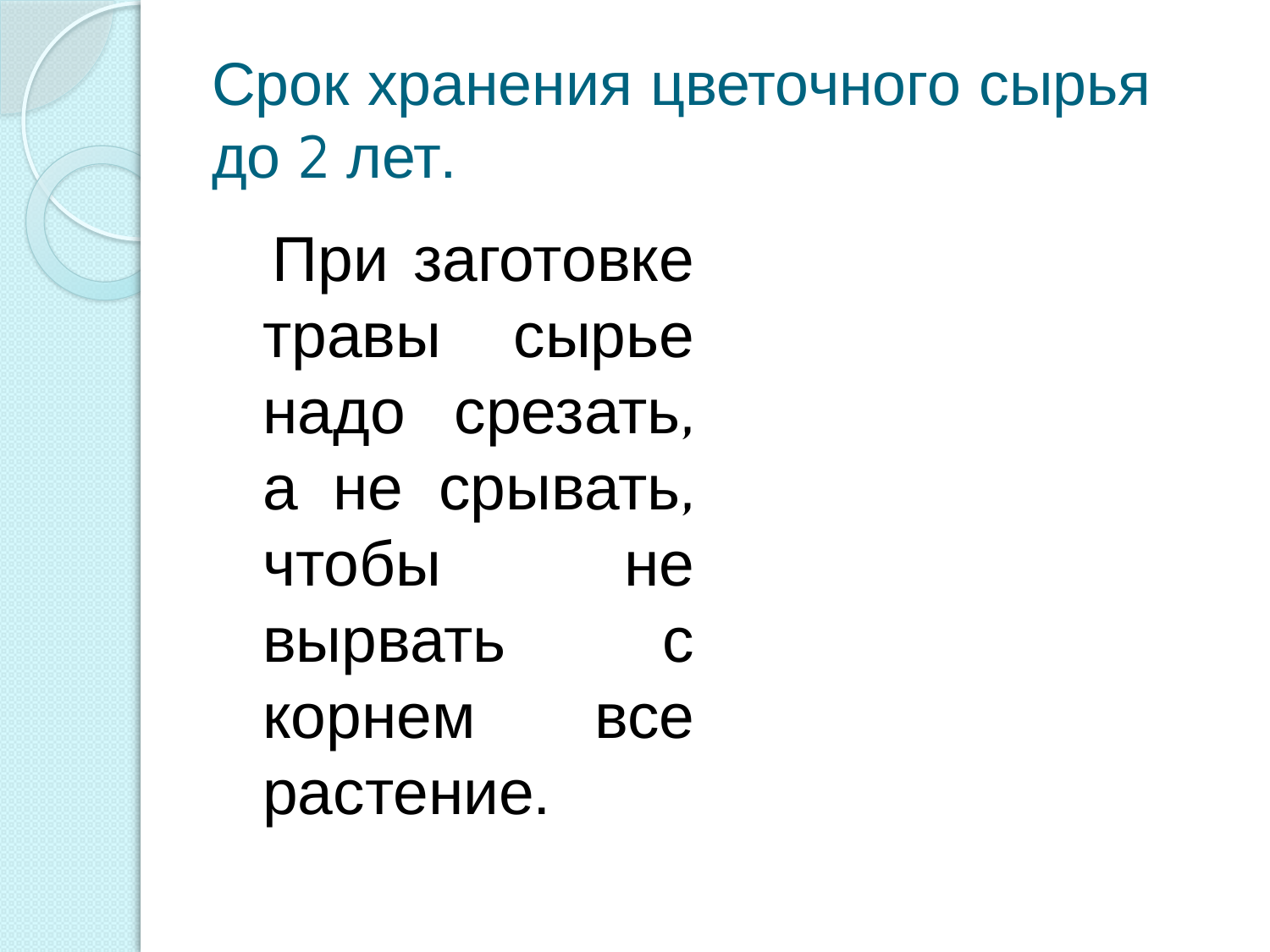

# Срок хранения цветочного сырья до 2 лет.
  При заготовке травы сырье надо срезать, а не срывать, чтобы не вырвать с корнем все растение.